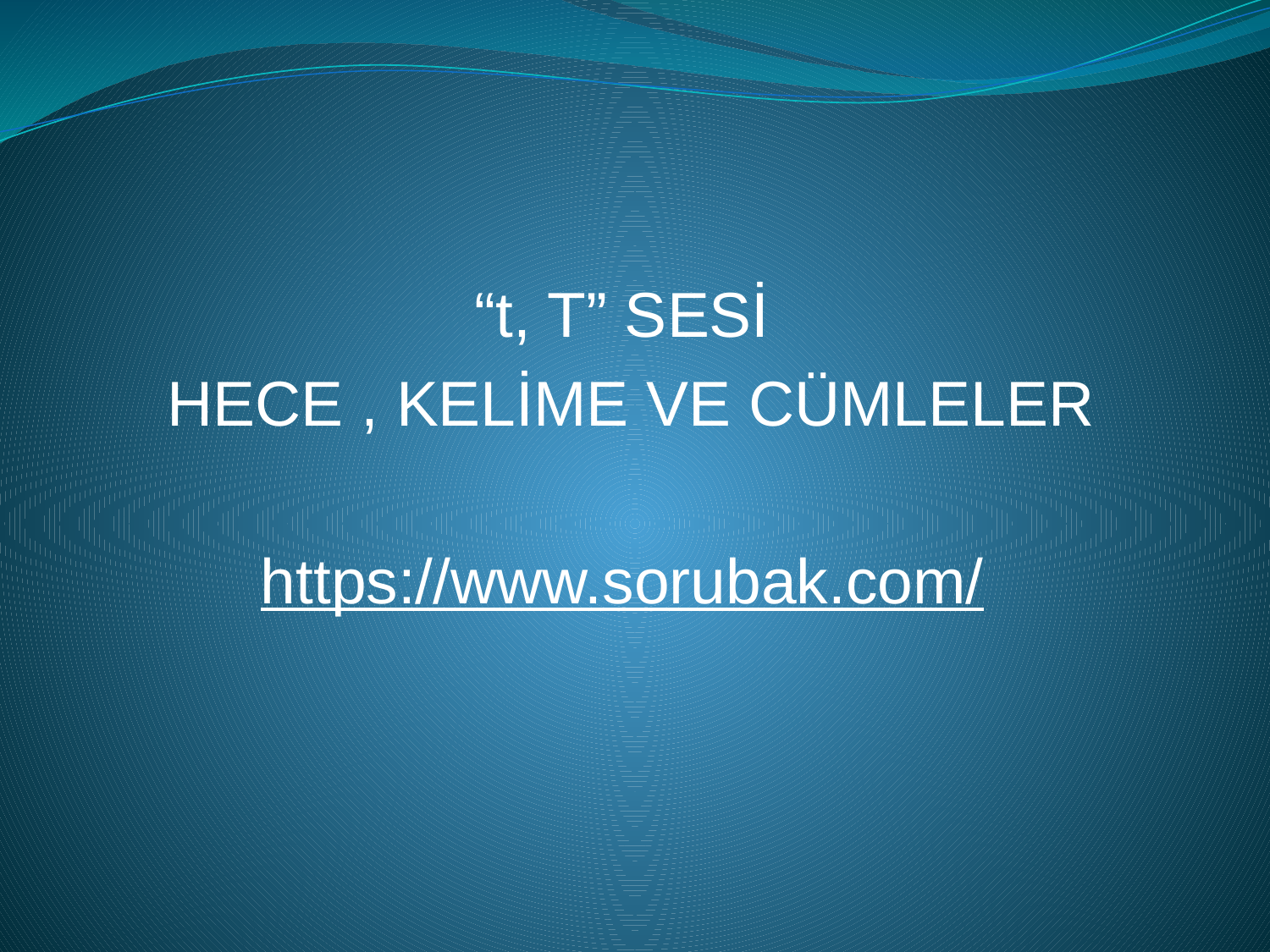

“t, T” SESİ
HECE , KELİME VE CÜMLELER

https://www.sorubak.com/